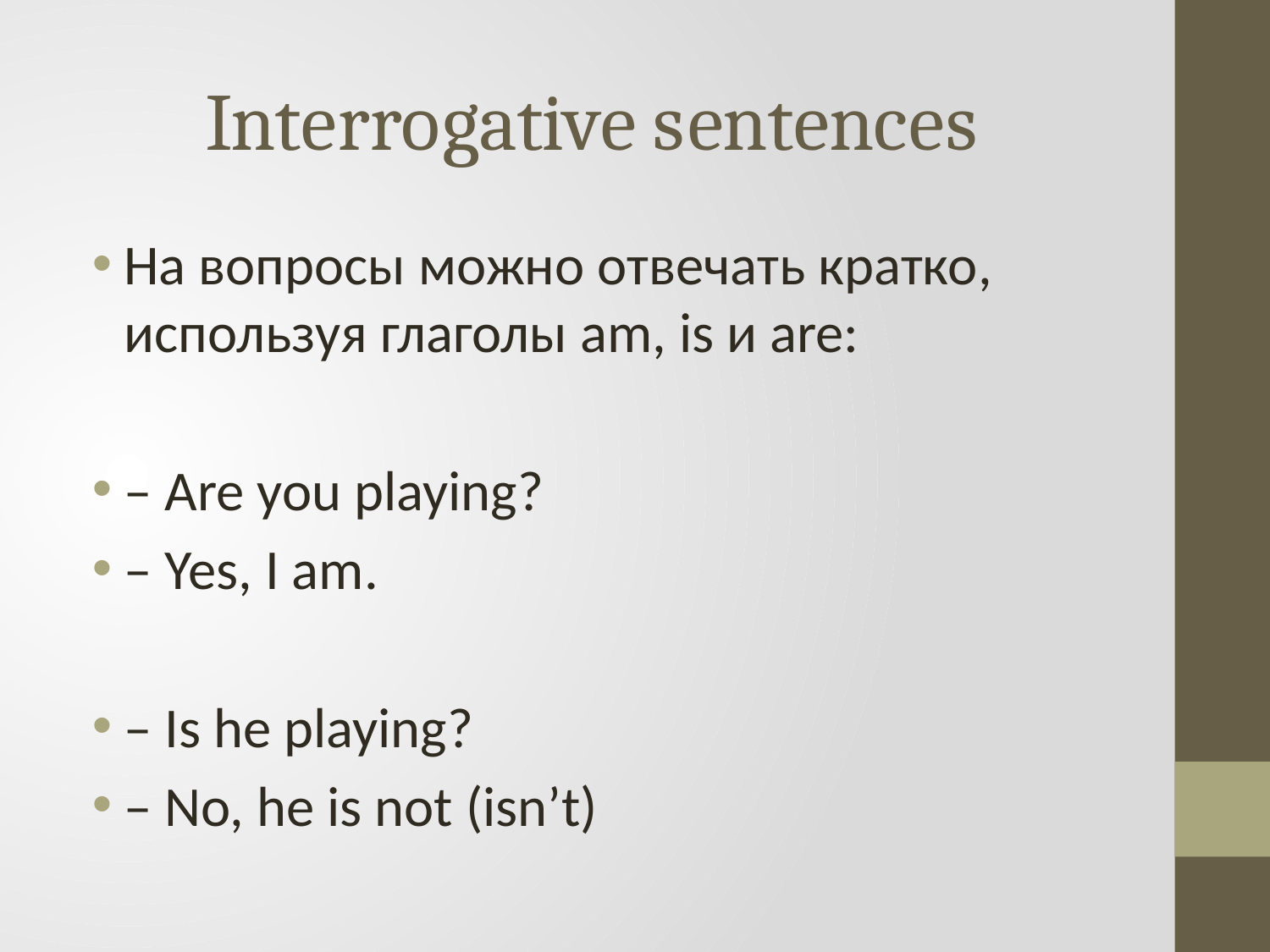

# Interrogative sentences
На вопросы можно отвечать кратко, используя глаголы am, is и are:

– Are you playing?
– Yes, I am.

– Is he playing?
– No, he is not (isn’t)